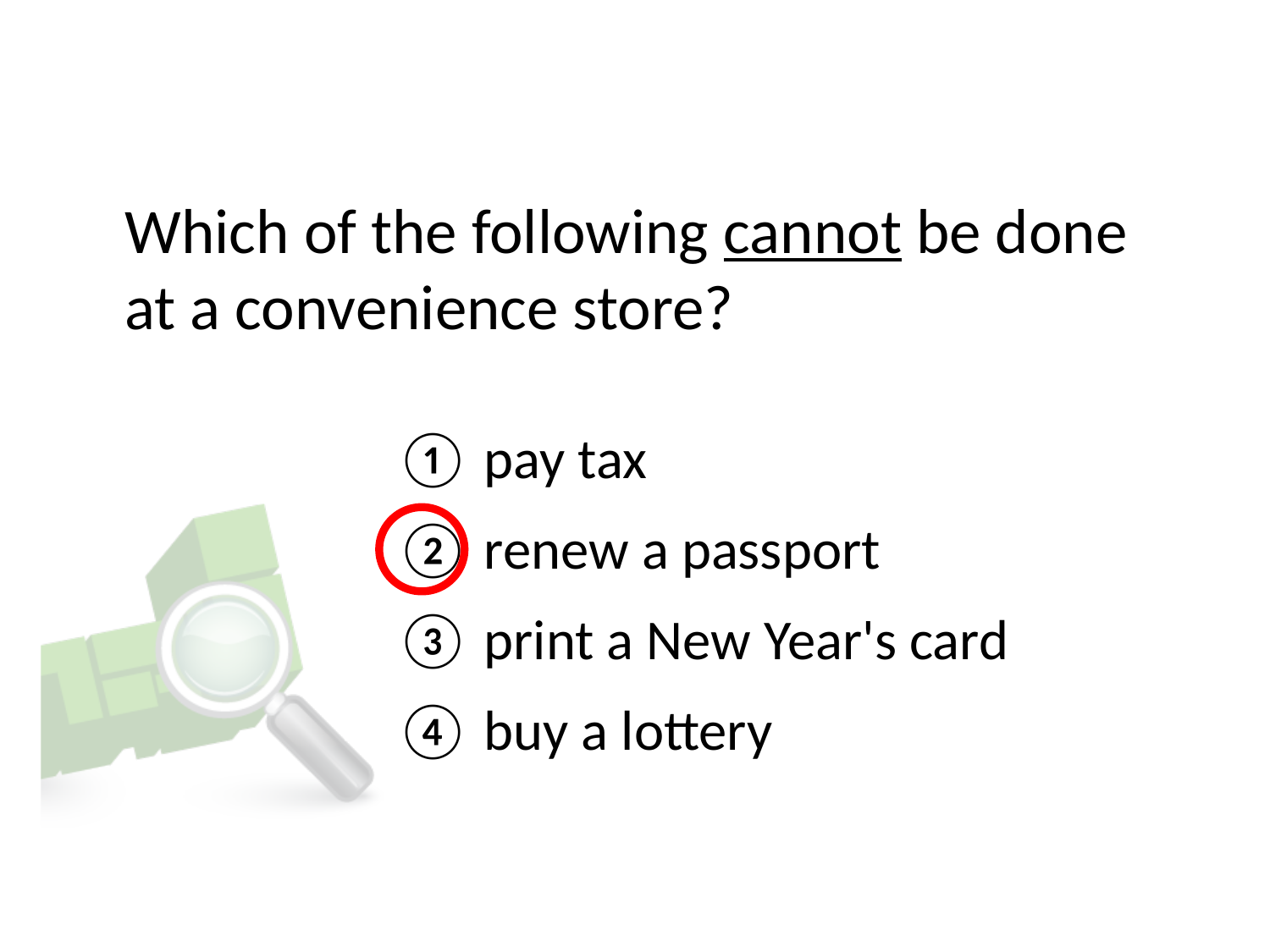

# Which of the following cannot be done at a convenience store?
① pay tax
② renew a passport
③ print a New Year's card
④ buy a lottery